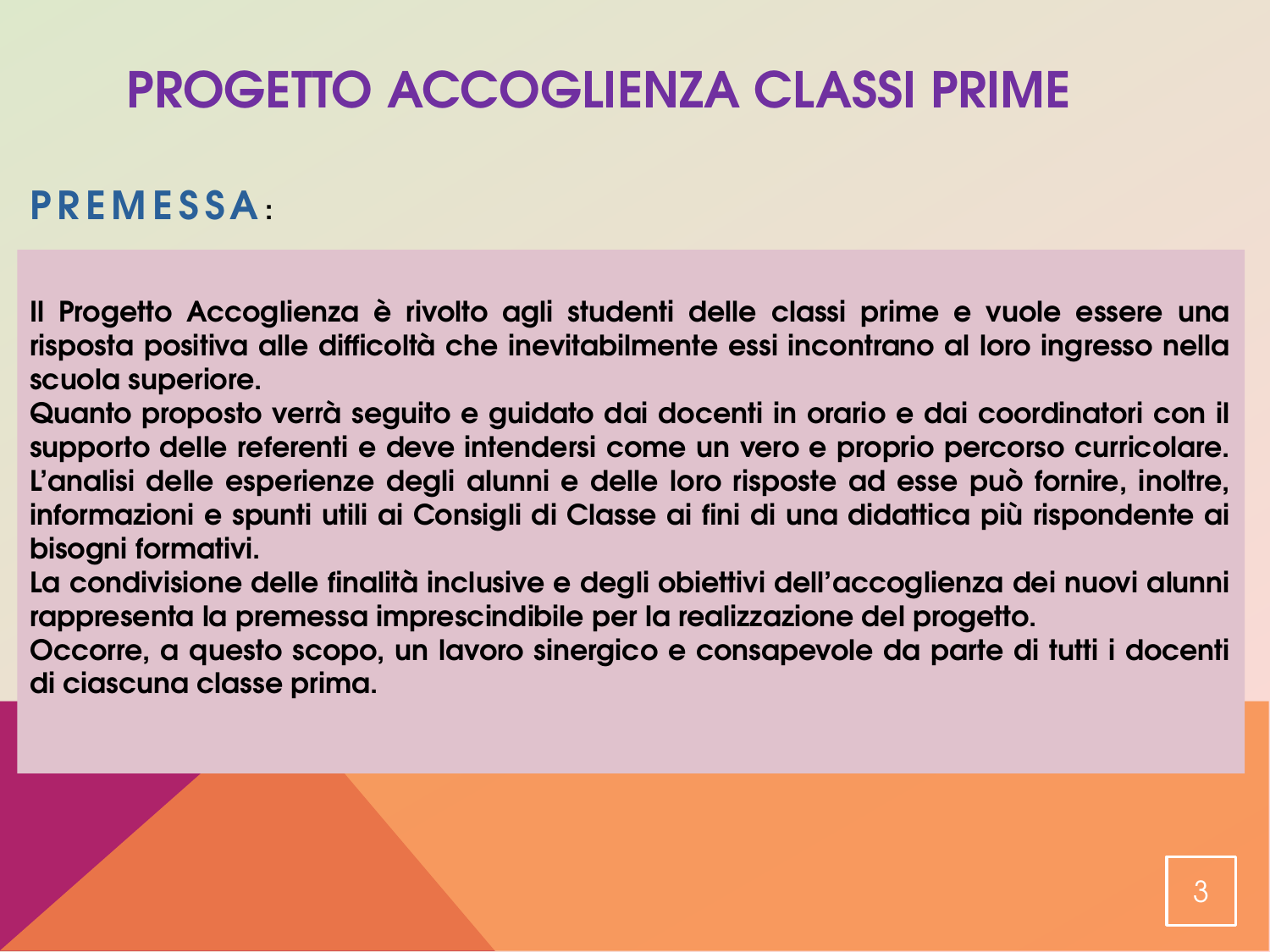

Progetto Accoglienza classi prime

PREMESSA:

Il Progetto Accoglienza è rivolto agli studenti delle classi prime e vuole essere una risposta positiva alle difficoltà che inevitabilmente essi incontrano al loro ingresso nella scuola superiore.
Quanto proposto verrà seguito e guidato dai docenti in orario e dai coordinatori con il supporto delle referenti e deve intendersi come un vero e proprio percorso curricolare. L’analisi delle esperienze degli alunni e delle loro risposte ad esse può fornire, inoltre, informazioni e spunti utili ai Consigli di Classe ai fini di una didattica più rispondente ai bisogni formativi.
La condivisione delle finalità inclusive e degli obiettivi dell’accoglienza dei nuovi alunni rappresenta la premessa imprescindibile per la realizzazione del progetto.
Occorre, a questo scopo, un lavoro sinergico e consapevole da parte di tutti i docenti di ciascuna classe prima.

3